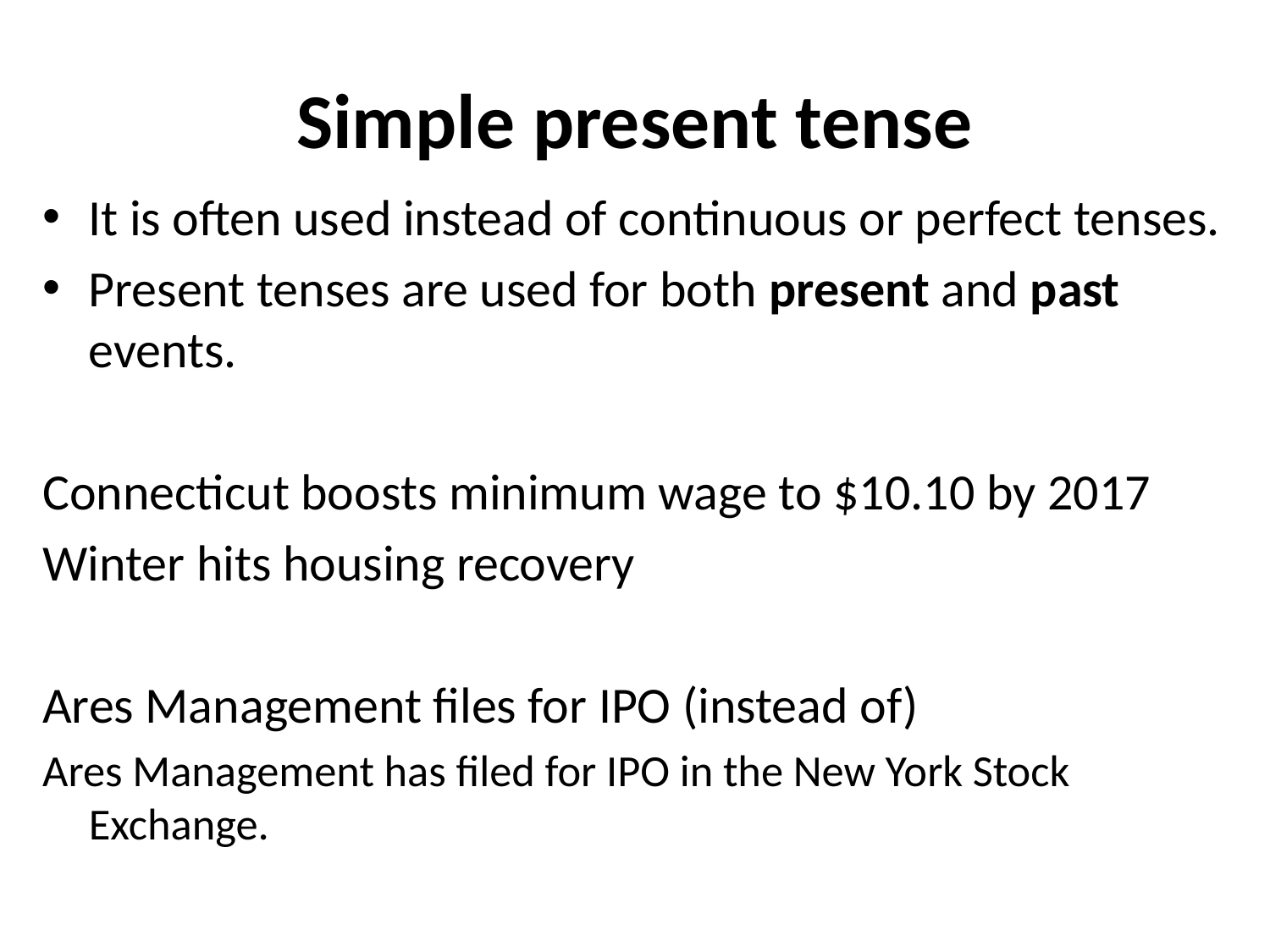

# Simple present tense
It is often used instead of continuous or perfect tenses.
Present tenses are used for both present and past events.

Connecticut boosts minimum wage to $10.10 by 2017
Winter hits housing recovery

Ares Management files for IPO (instead of)
Ares Management has filed for IPO in the New York Stock Exchange.